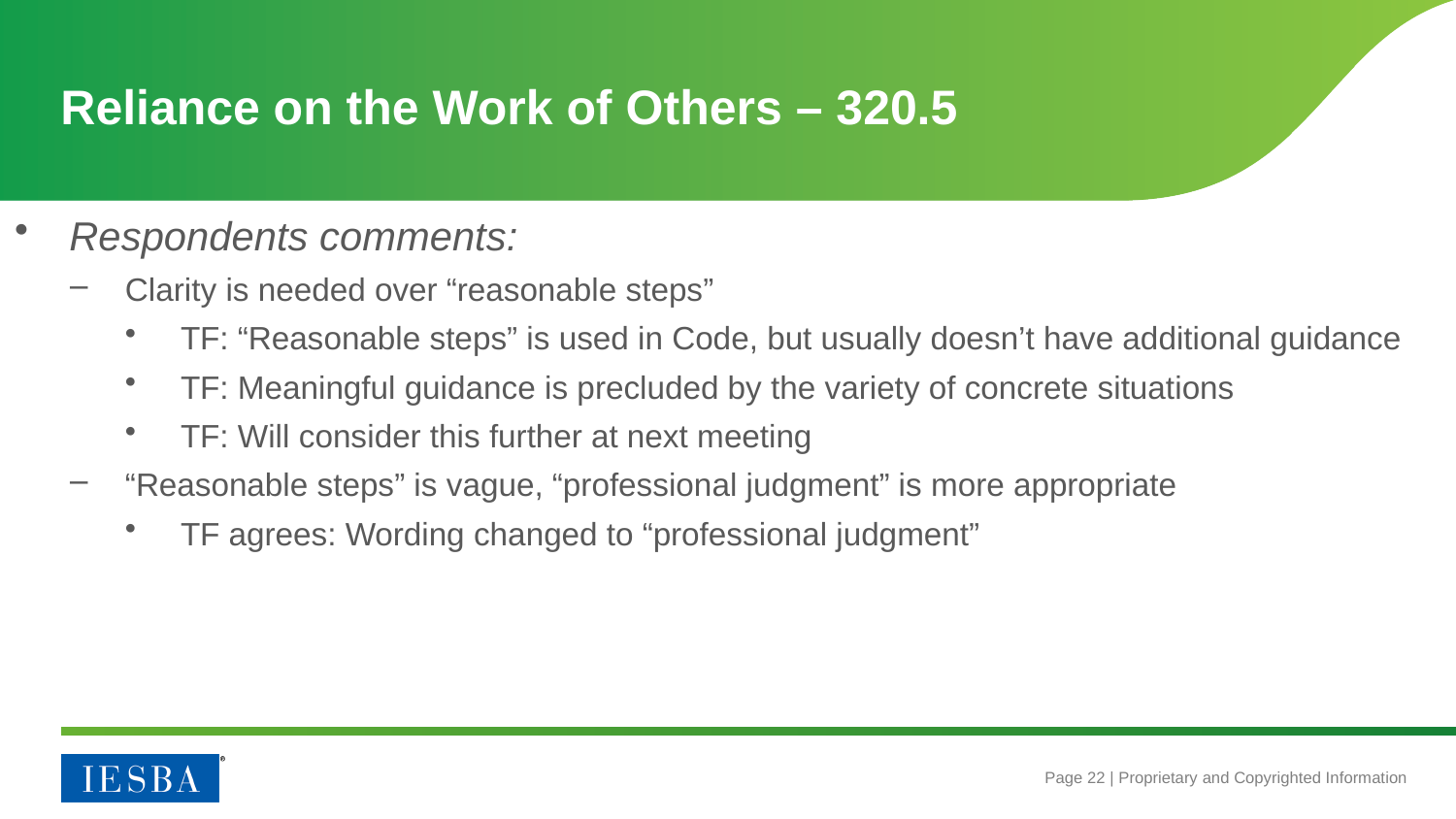

# Reliance on the Work of Others – 320.5
Respondents comments:
Clarity is needed over “reasonable steps”
TF: “Reasonable steps” is used in Code, but usually doesn’t have additional guidance
TF: Meaningful guidance is precluded by the variety of concrete situations
TF: Will consider this further at next meeting
“Reasonable steps” is vague, “professional judgment” is more appropriate
TF agrees: Wording changed to “professional judgment”